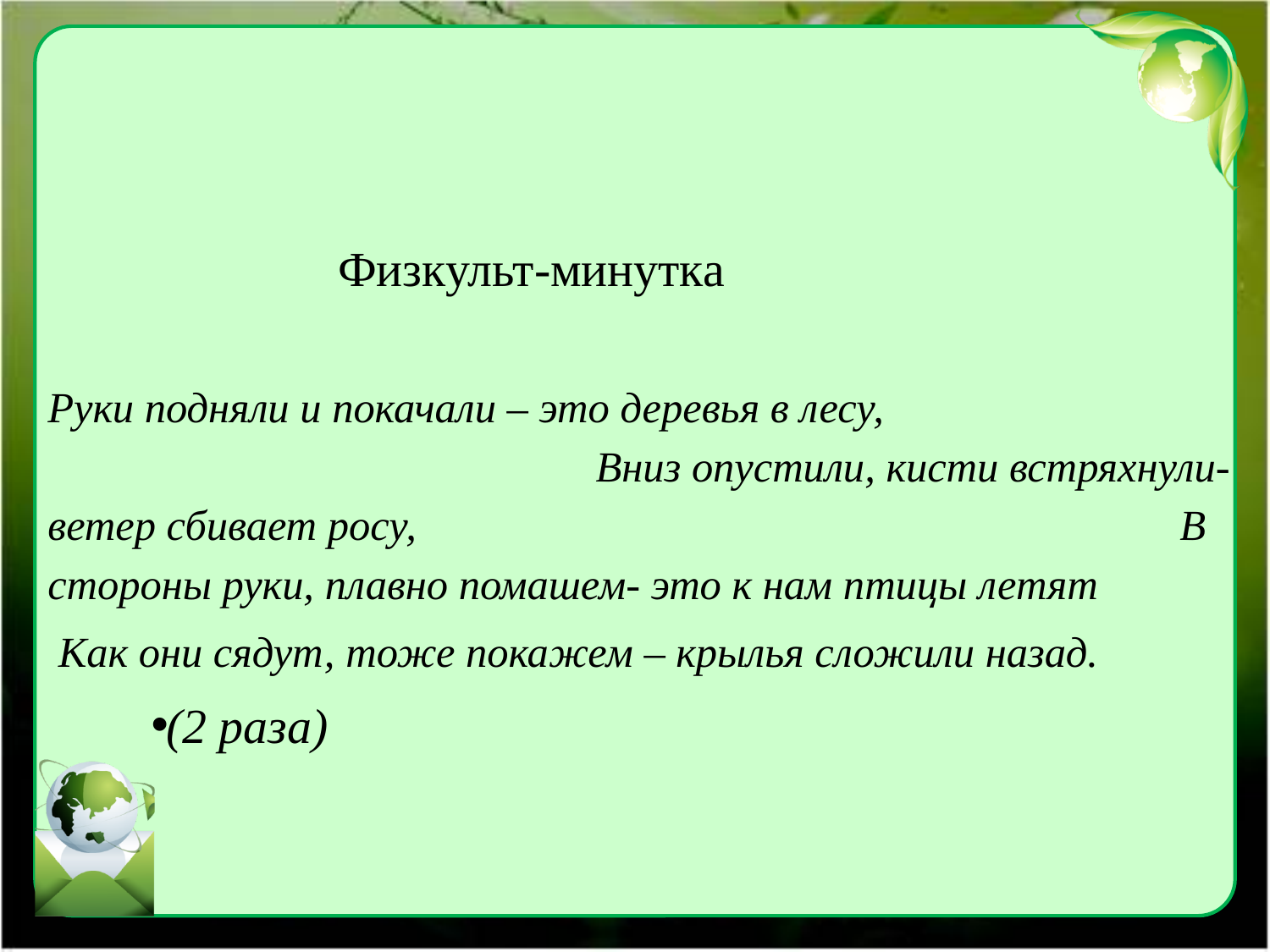

Физкульт-минутка

Руки подняли и покачали – это деревья в лесу,                                                                                     Вниз опустили, кисти встряхнули- ветер сбивает росу,                                                                       В стороны руки, плавно помашем- это к нам птицы летят
 Как они сядут, тоже покажем – крылья сложили назад.
(2 раза)